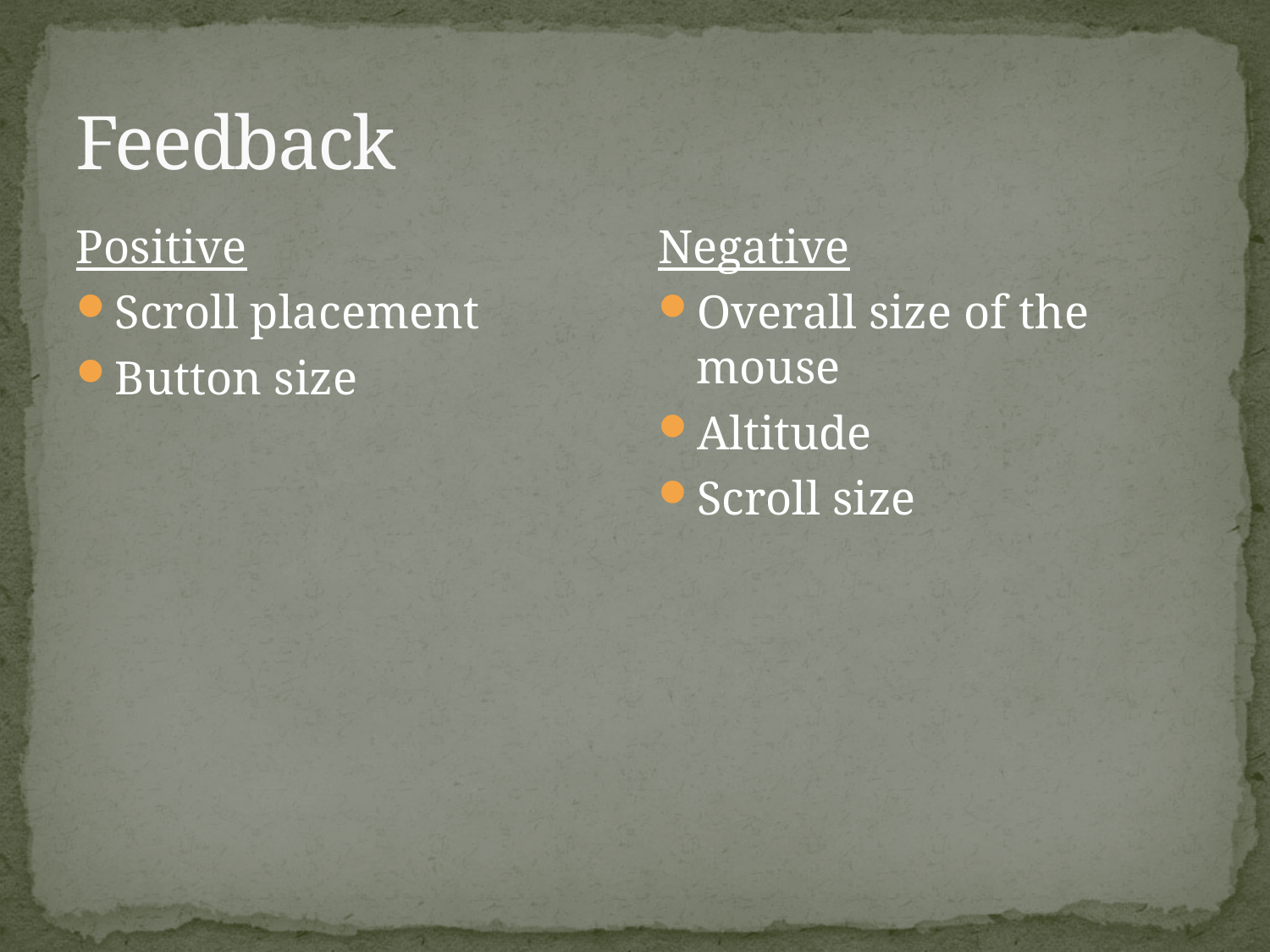

# Feedback
Positive
Scroll placement
Button size

Negative
Overall size of the mouse
Altitude
Scroll size